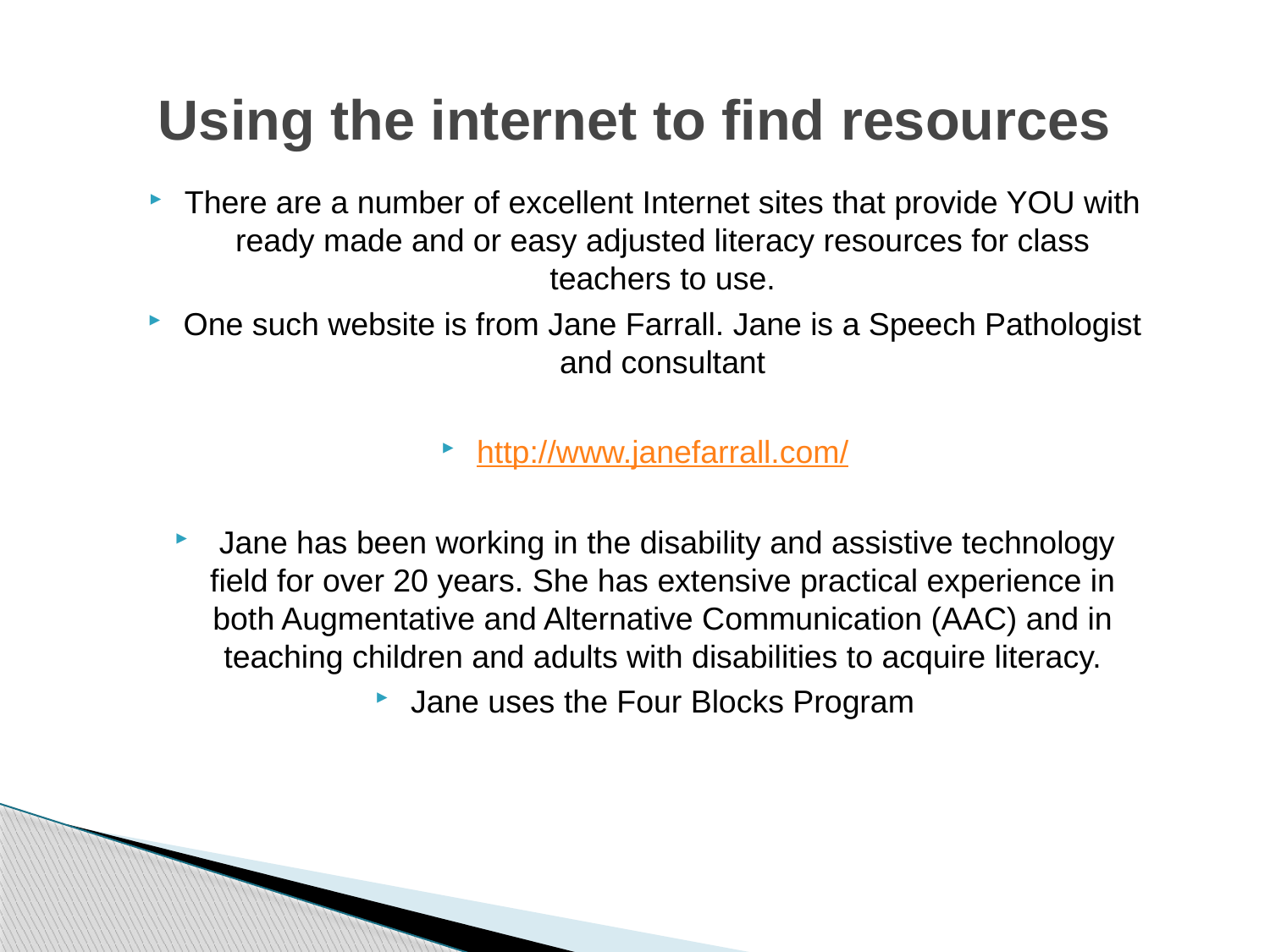

# Using the internet to find resources
There are a number of excellent Internet sites that provide YOU with ready made and or easy adjusted literacy resources for class teachers to use.
One such website is from Jane Farrall. Jane is a Speech Pathologist and consultant

http://www.janefarrall.com/

 Jane has been working in the disability and assistive technology field for over 20 years. She has extensive practical experience in both Augmentative and Alternative Communication (AAC) and in teaching children and adults with disabilities to acquire literacy.
Jane uses the Four Blocks Program